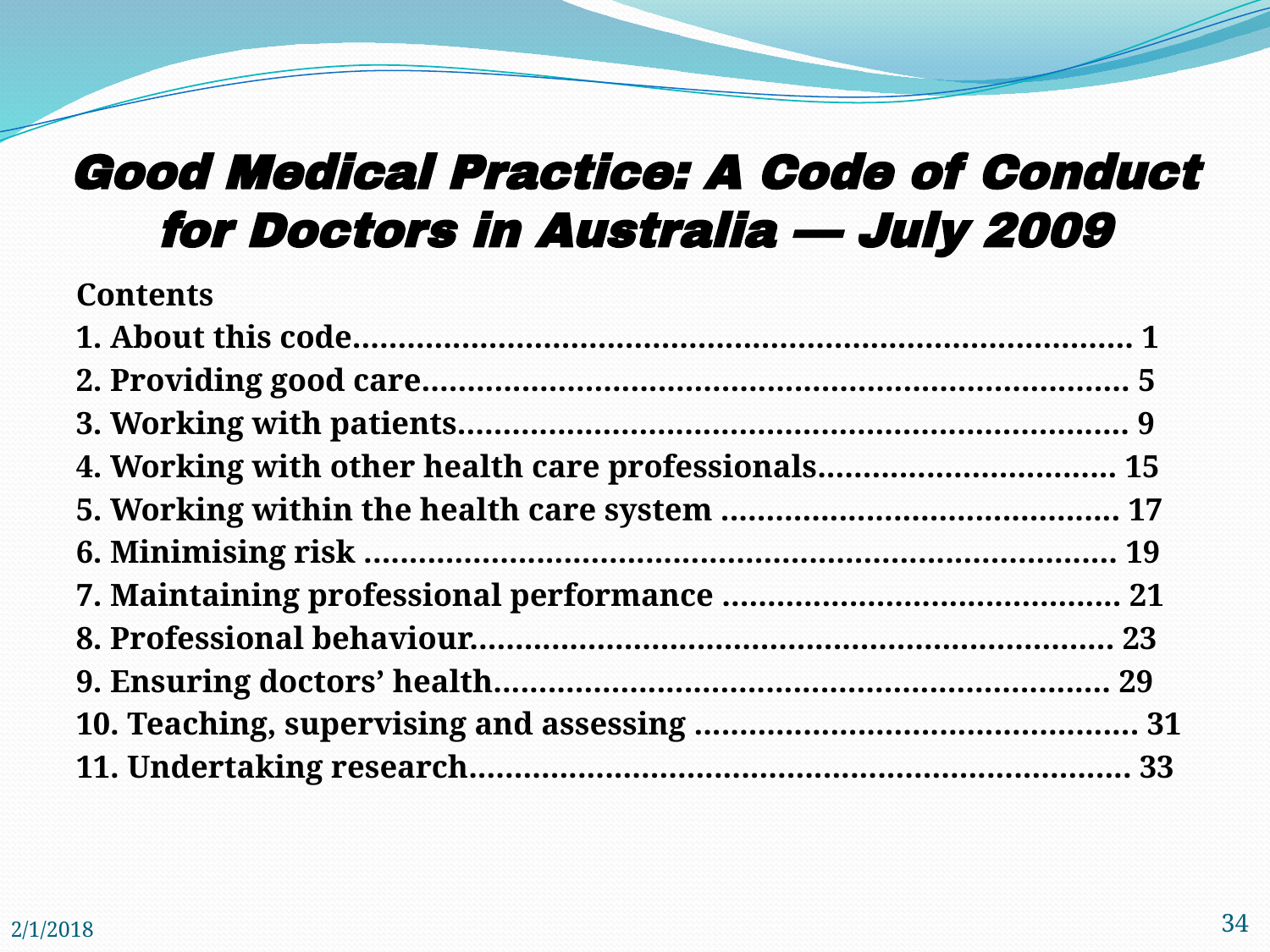

# Good Medical Practice: A Code of Conduct for Doctors in Australia — July 2009
Contents
1. About this code...................................................................................... 1
2. Providing good care.............................................................................. 5
3. Working with patients.......................................................................... 9
4. Working with other health care professionals................................. 15
5. Working within the health care system ............................................ 17
6. Minimising risk ................................................................................... 19
7. Maintaining professional performance ............................................ 21
8. Professional behaviour....................................................................... 23
9. Ensuring doctors’ health.................................................................... 29
10. Teaching, supervising and assessing ................................................. 31
11. Undertaking research......................................................................... 33

2/1/2018
34